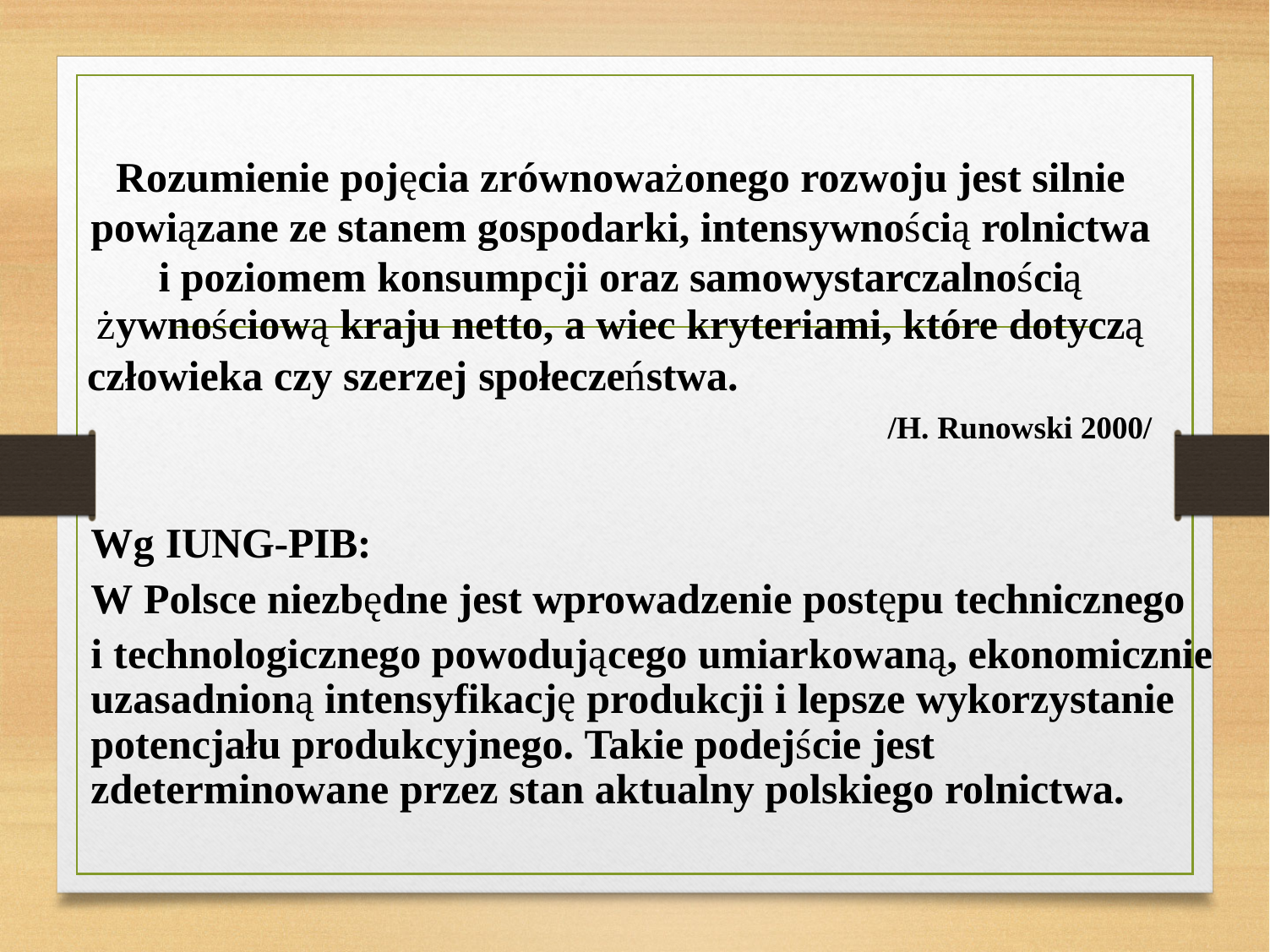

# Rozumienie pojęcia zrównoważonego rozwoju jest silnie powiązane ze stanem gospodarki, intensywnością rolnictwa i poziomem konsumpcji oraz samowystarczalnością
żywnościową kraju netto, a wiec kryteriami, które dotyczą
człowieka czy szerzej społeczeństwa.
/H. Runowski 2000/
Wg IUNG-PIB:
W Polsce niezbędne jest wprowadzenie postępu technicznego
i technologicznego powodującego umiarkowaną, ekonomicznie uzasadnioną intensyfikację produkcji i lepsze wykorzystanie potencjału produkcyjnego. Takie podejście jest zdeterminowane przez stan aktualny polskiego rolnictwa.